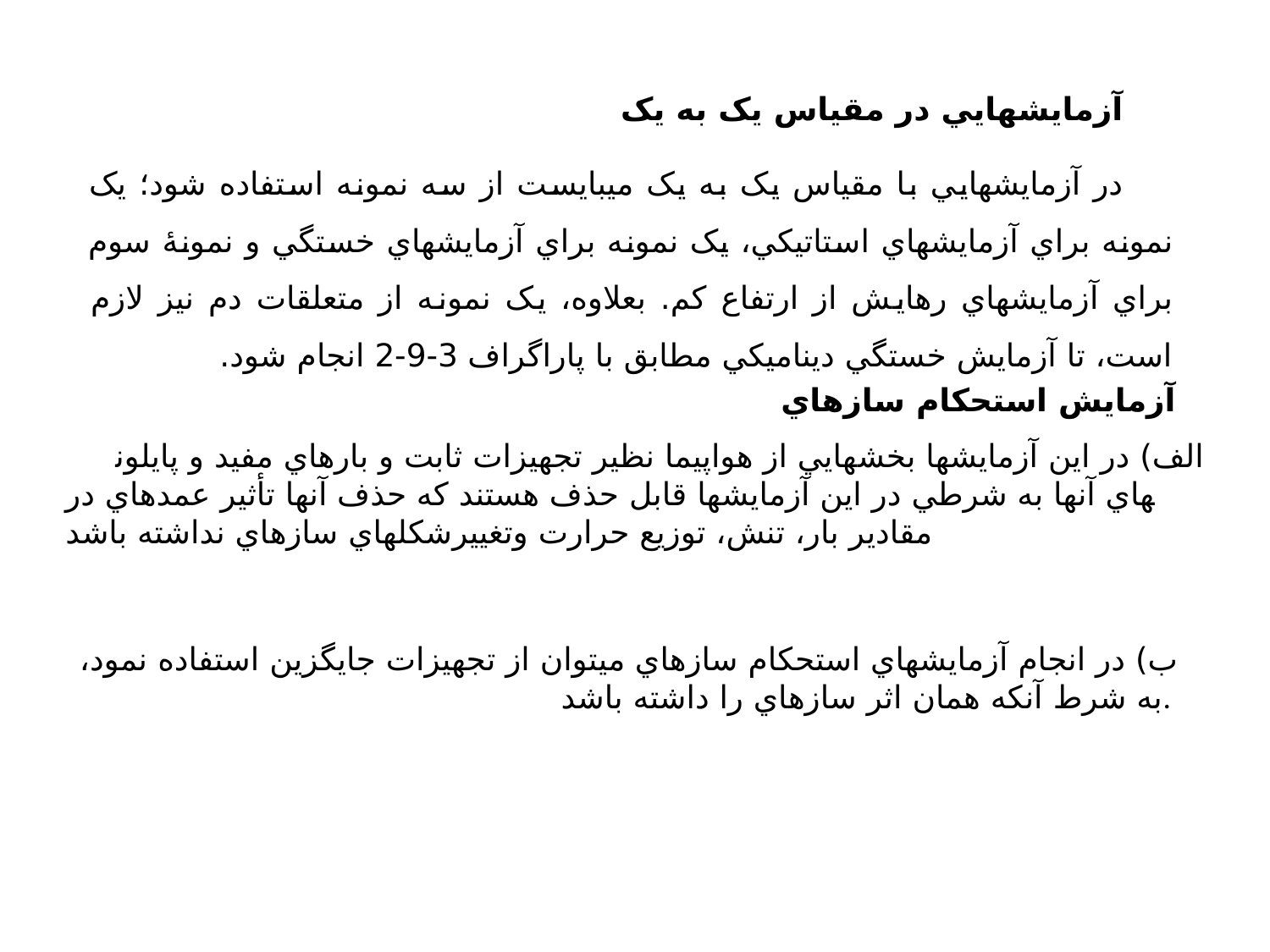

آزمايش­هايي در مقياس يک به يک
در آزمايش­هايي با مقياس يک به يک مي­بايست از سه نمونه استفاده شود؛ يک نمونه براي آزمايش­هاي استاتيکي، يک نمونه براي آزمايش­هاي خستگي و نمونۀ سوم براي آزمايش­هاي رهايش از ارتفاع کم. بعلاوه، يک نمونه از متعلقات دم نيز لازم است، تا آزمايش خستگي ديناميکي مطابق با پاراگراف 3-9-2 انجام شود.
آزمايش استحکام سازه­اي
الف) در اين آزمايش­ها بخش­هايي از هواپيما نظير تجهيزات ثابت و بارهاي مفيد و پايلون­هاي آنها به شرطي در اين آزمايش­ها قابل حذف هستند که حذف آنها تأثير عمده­اي در مقادير بار، تنش، توزيع حرارت وتغييرشکل­هاي سازه­اي نداشته باشد
ب) در انجام آزمايش­هاي استحکام سازه­اي مي­توان از تجهيزات جايگزين استفاده نمود، به شرط آنکه همان اثر سازه­اي را داشته باشد.